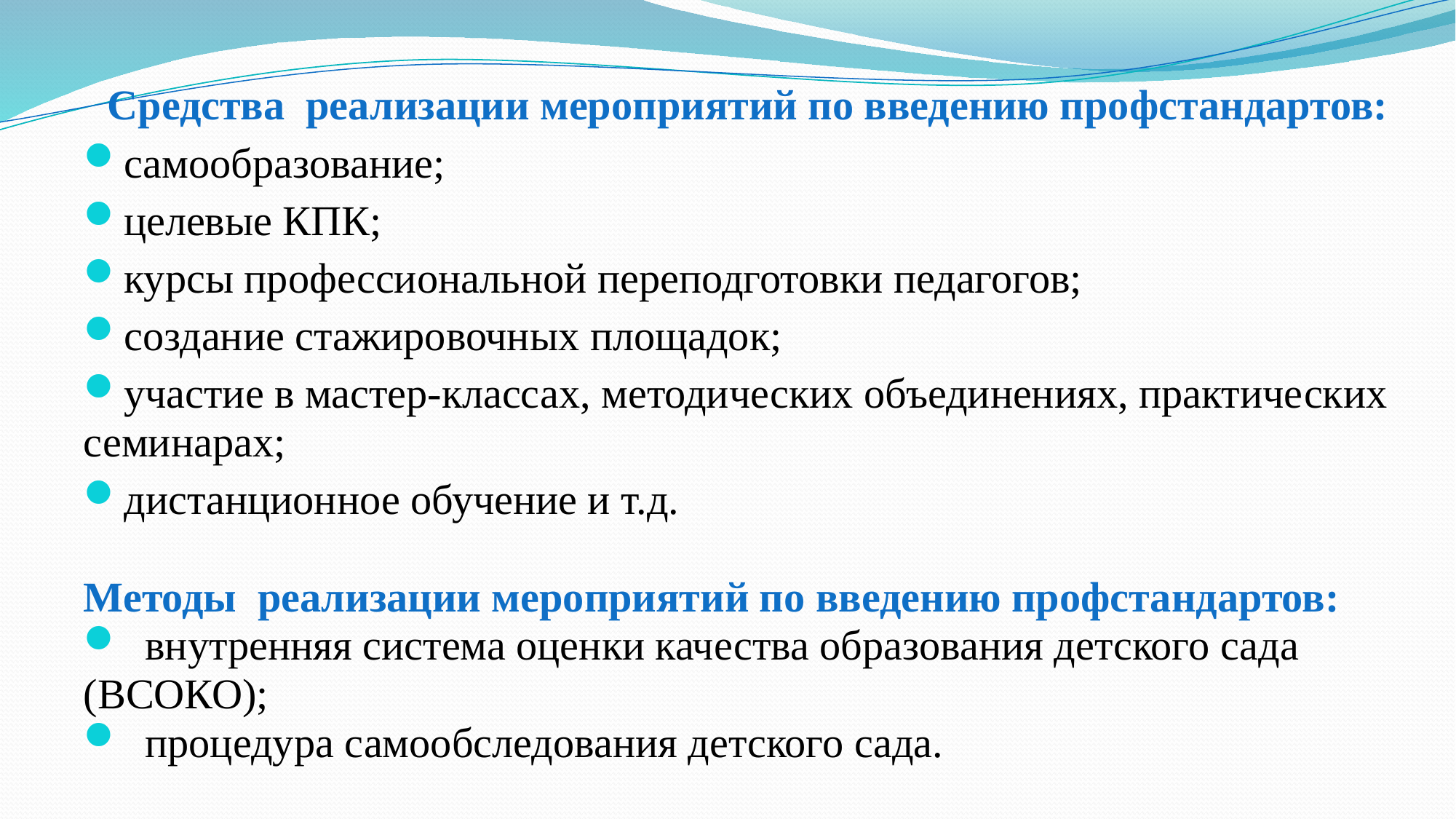

Средства  реализации мероприятий по введению профстандартов:
самообразование;
целевые КПК;
курсы профессиональной переподготовки педагогов;
создание стажировочных площадок;
участие в мастер-классах, методических объединениях, практических семинарах;
дистанционное обучение и т.д.

Методы  реализации мероприятий по введению профстандартов:
  внутренняя система оценки качества образования детского сада     (ВСОКО);
  процедура самообследования детского сада.